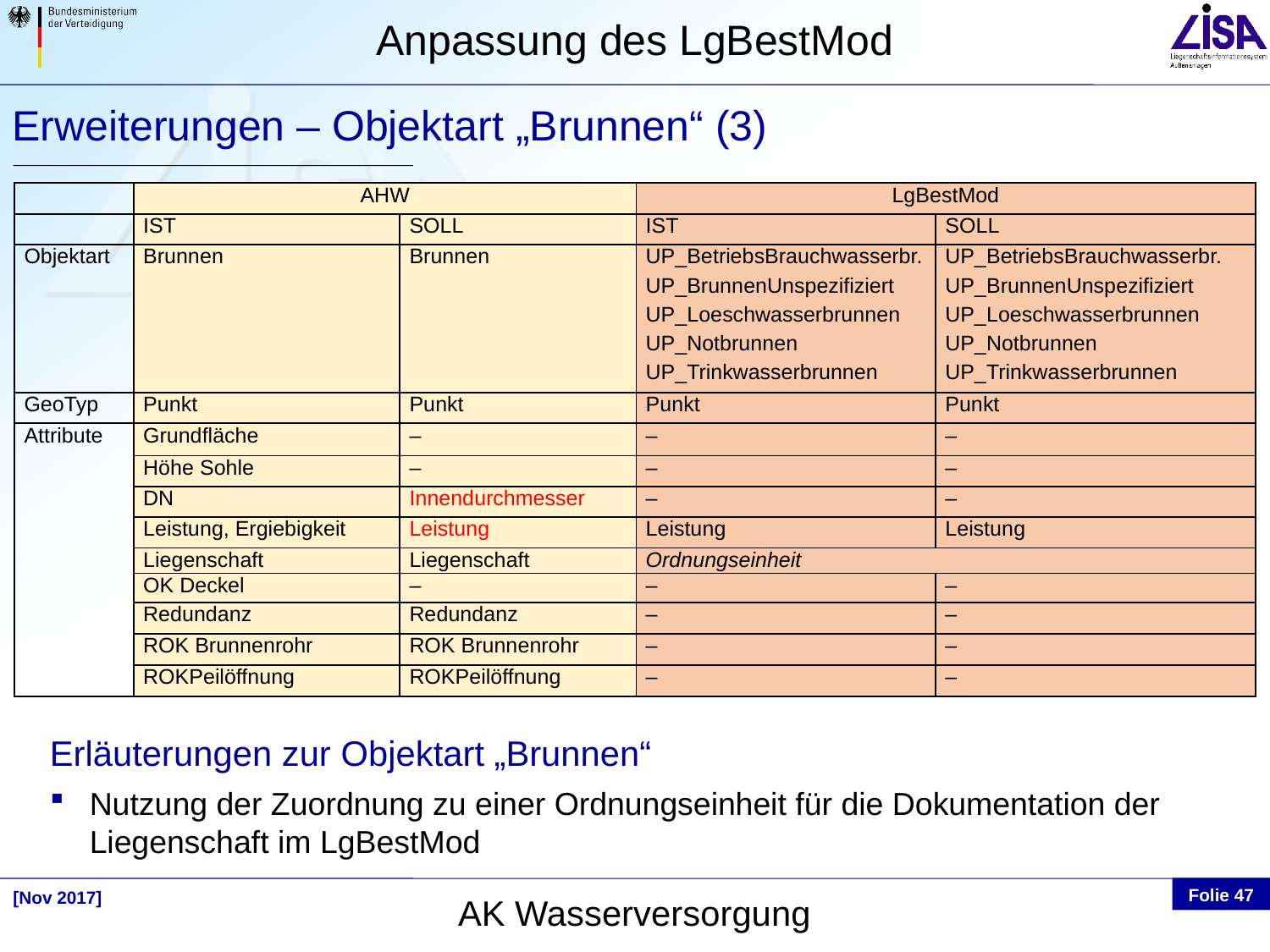

Erweiterungen – Objektart „Brunnen“ (3)

|  | AHW |  | LgBestMod |  |
| --- | --- | --- | --- | --- |
|  | IST | SOLL | IST | SOLL |
| Objektart | Brunnen | Brunnen | UP\_BetriebsBrauchwasserbr. UP\_BrunnenUnspezifiziert UP\_Loeschwasserbrunnen UP\_Notbrunnen UP\_Trinkwasserbrunnen | UP\_BetriebsBrauchwasserbr. UP\_BrunnenUnspezifiziert UP\_Loeschwasserbrunnen UP\_Notbrunnen UP\_Trinkwasserbrunnen |
| GeoTyp | Punkt | Punkt | Punkt | Punkt |
| Attribute | Grundfläche | – | – | – |
|  | Höhe Sohle | – | – | – |
|  | DN | Innendurchmesser | – | – |
|  | Leistung, Ergiebigkeit | Leistung | Leistung | Leistung |
|  | Liegenschaft | Liegenschaft | Ordnungseinheit |  |
|  | OK Deckel | – | – | – |
|  | Redundanz | Redundanz | – | – |
|  | ROK Brunnenrohr | ROK Brunnenrohr | – | – |
|  | ROKPeilöffnung | ROKPeilöffnung | – | – |
Erläuterungen zur Objektart „Brunnen“
Nutzung der Zuordnung zu einer Ordnungseinheit für die Dokumentation der Liegenschaft im LgBestMod